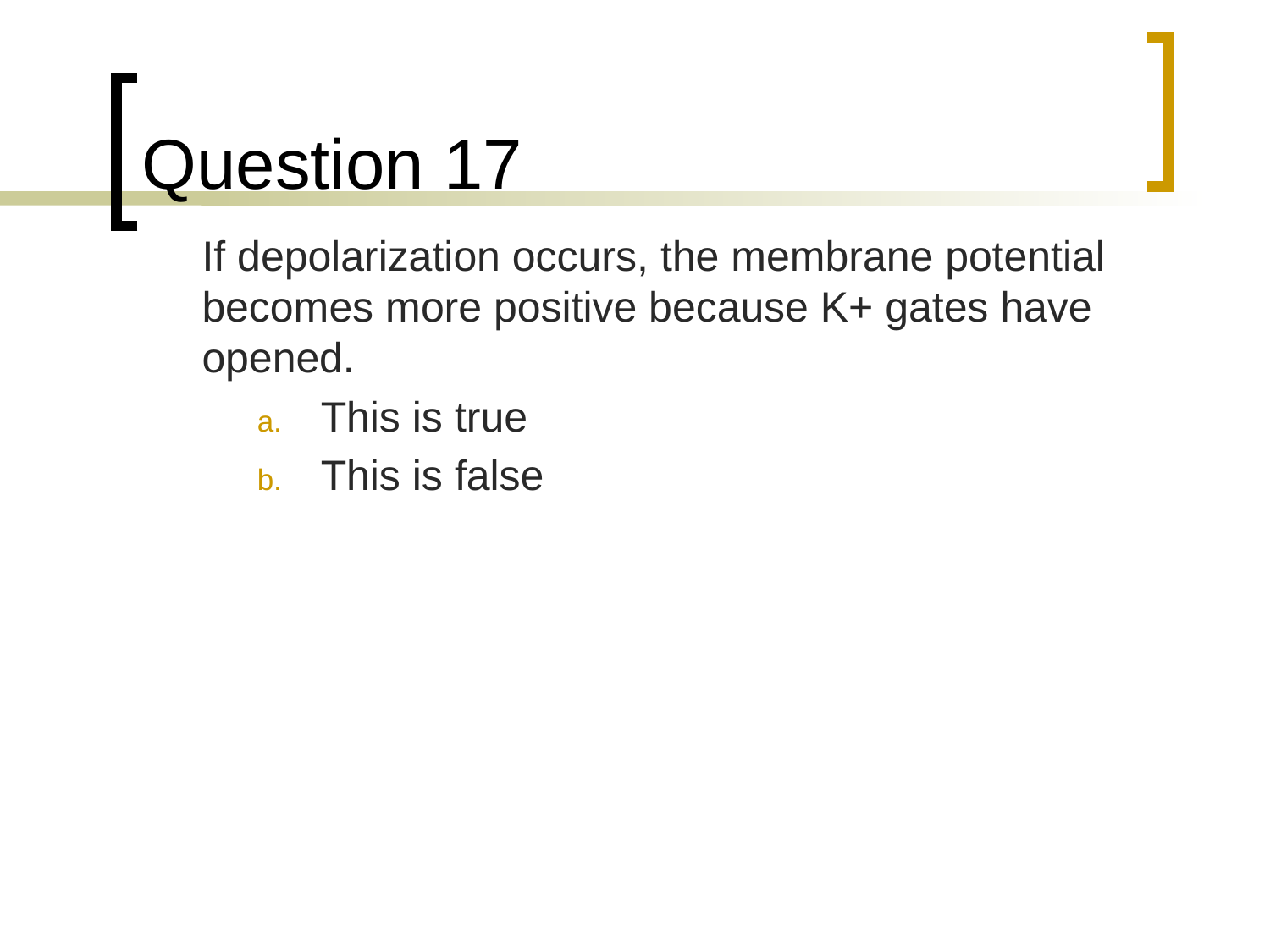

# Question 17
	If depolarization occurs, the membrane potential becomes more positive because K+ gates have opened.
This is true
This is false